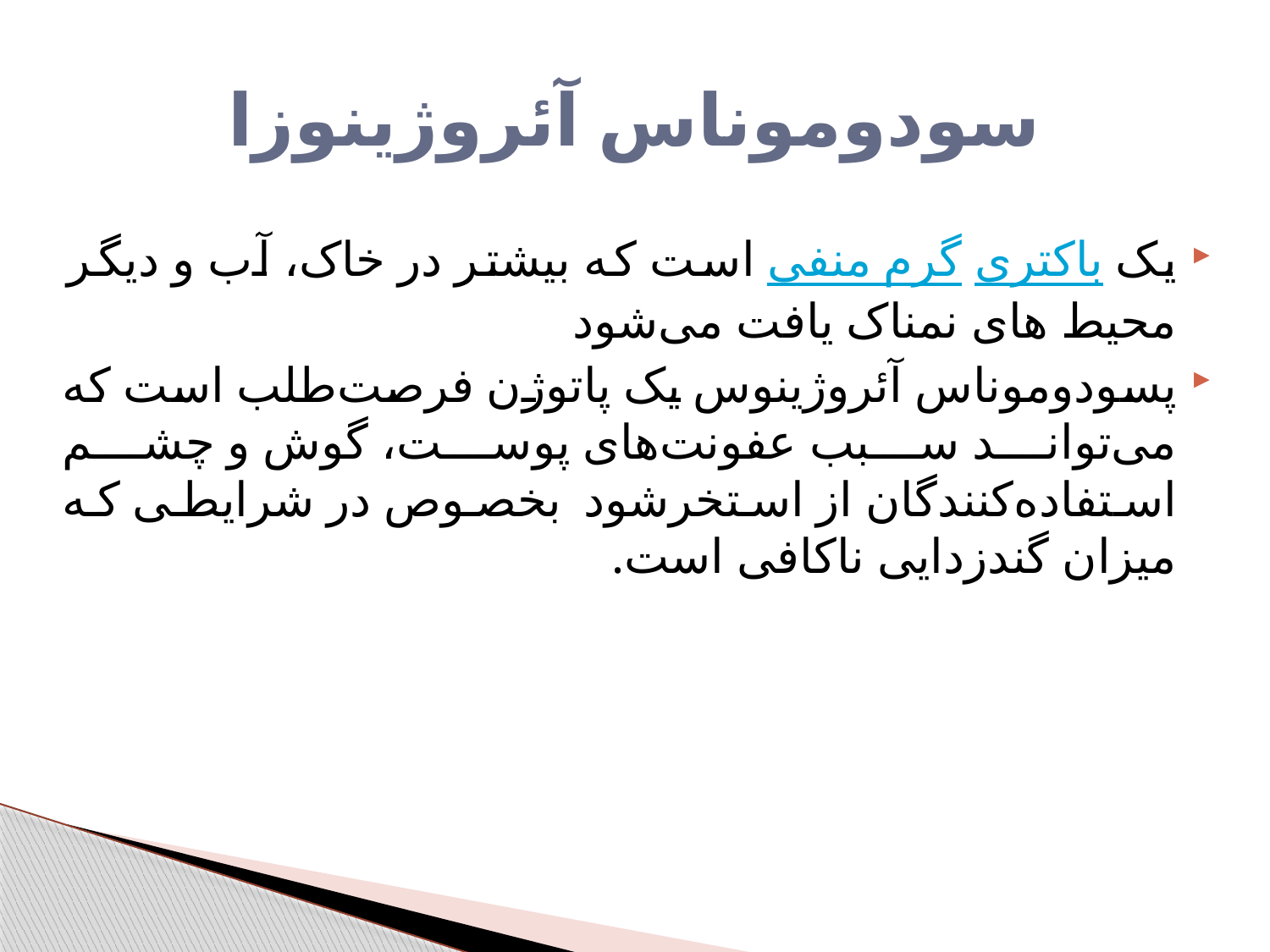

سودوموناس آئروژینوزا
یک باکتری گرم منفی است که بیشتر در خاک، آب و دیگر محیط های نمناک یافت می‌شود
پسودوموناس آئروژینوس یک پاتوژن فرصت‌طلب است که می‌تواند سبب عفونت‌های پوست، گوش و چشم استفاده‌کنندگان از استخرشود بخصوص در شرایطی که میزان گندزدایی ناکافی است.